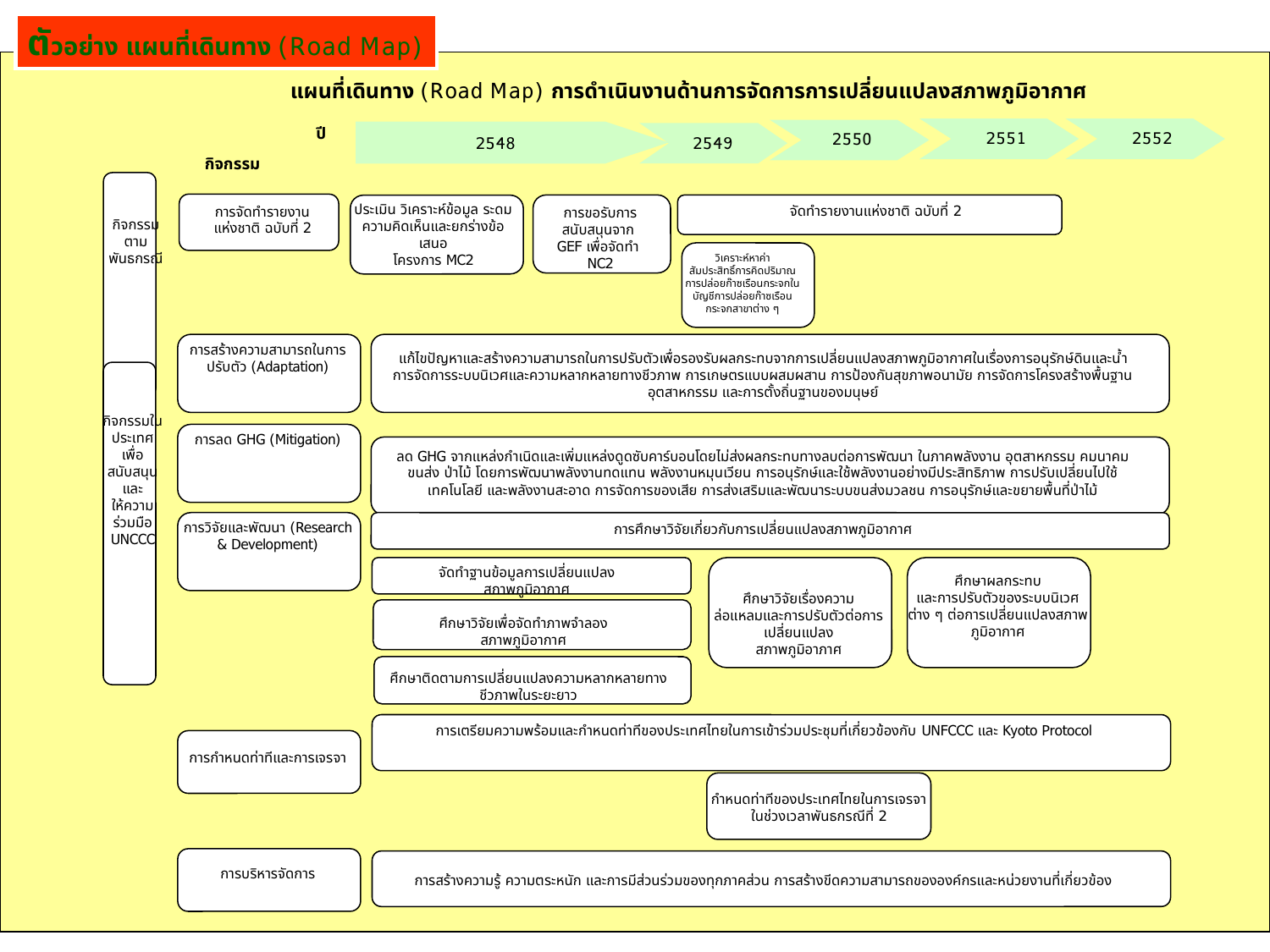

ตัวอย่าง แผนที่เดินทาง (Road Map)

แผนที่เดินทาง (Road Map) การดำเนินงานด้านการจัดการการเปลี่ยนแปลงสภาพภูมิอากาศ
ปี

2548
2551
2552
2549
2550
กิจกรรม

ประเมิน วิเคราะห์ข้อมูล ระดมความคิดเห็นและยกร่างข้อเสนอ
โครงการ MC2

จัดทำรายงานแห่งชาติ ฉบับที่ 2
การจัดทำรายงาน
แห่งชาติ ฉบับที่ 2
การขอรับการ
สนับสนุนจาก
GEF เพื่อจัดทำ
NC2
กิจกรรมตาม
พันธกรณี

วิเคราะห์หาค่า
สัมประสิทธิ์การคิดปริมาณการปล่อยก๊าซเรือนกระจกในบัญชีการปล่อยก๊าซเรือนกระจกสาขาต่าง ๆ

การสร้างความสามารถในการปรับตัว (Adaptation)

แก้ไขปัญหาและสร้างความสามารถในการปรับตัวเพื่อรองรับผลกระทบจากการเปลี่ยนแปลงสภาพภูมิอากาศในเรื่องการอนุรักษ์ดินและน้ำ การจัดการระบบนิเวศและความหลากหลายทางชีวภาพ การเกษตรแบบผสมผสาน การป้องกันสุขภาพอนามัย การจัดการโครงสร้างพื้นฐานอุตสาหกรรม และการตั้งถิ่นฐานของมนุษย์
กิจกรรมในประเทศเพื่อสนับสนุนและ
ให้ความร่วมมือ UNCCC
การลด GHG (Mitigation)

ลด GHG จากแหล่งกำเนิดและเพิ่มแหล่งดูดซับคาร์บอนโดยไม่ส่งผลกระทบทางลบต่อการพัฒนา ในภาคพลังงาน อุตสาหกรรม คมนาคมขนส่ง ป่าไม้ โดยการพัฒนาพลังงานทดแทน พลังงานหมุนเวียน การอนุรักษ์และใช้พลังงานอย่างมีประสิทธิภาพ การปรับเปลี่ยนไปใช้เทคโนโลยี และพลังงานสะอาด การจัดการของเสีย การส่งเสริมและพัฒนาระบบขนส่งมวลชน การอนุรักษ์และขยายพื้นที่ป่าไม้

การวิจัยและพัฒนา (Research & Development)

การศึกษาวิจัยเกี่ยวกับการเปลี่ยนแปลงสภาพภูมิอากาศ
จัดทำฐานข้อมูลการเปลี่ยนแปลง
สภาพภูมิอากาศ

ศึกษาผลกระทบ
และการปรับตัวของระบบนิเวศต่าง ๆ ต่อการเปลี่ยนแปลงสภาพภูมิอากาศ
ศึกษาวิจัยเรื่องความ
ล่อแหลมและการปรับตัวต่อการเปลี่ยนแปลง
สภาพภูมิอาภาศ

ศึกษาวิจัยเพื่อจัดทำภาพจำลอง
สภาพภูมิอากาศ

ศึกษาติดตามการเปลี่ยนแปลงความหลากหลายทางชีวภาพในระยะยาว

การเตรียมความพร้อมและกำหนดท่าทีของประเทศไทยในการเข้าร่วมประชุมที่เกี่ยวข้องกับ UNFCCC และ Kyoto Protocol

การกำหนดท่าทีและการเจรจา

กำหนดท่าทีของประเทศไทยในการเจรจาในช่วงเวลาพันธกรณีที่ 2

การบริหารจัดการ
การสร้างความรู้ ความตระหนัก และการมีส่วนร่วมของทุกภาคส่วน การสร้างขีดความสามารถขององค์กรและหน่วยงานที่เกี่ยวข้อง